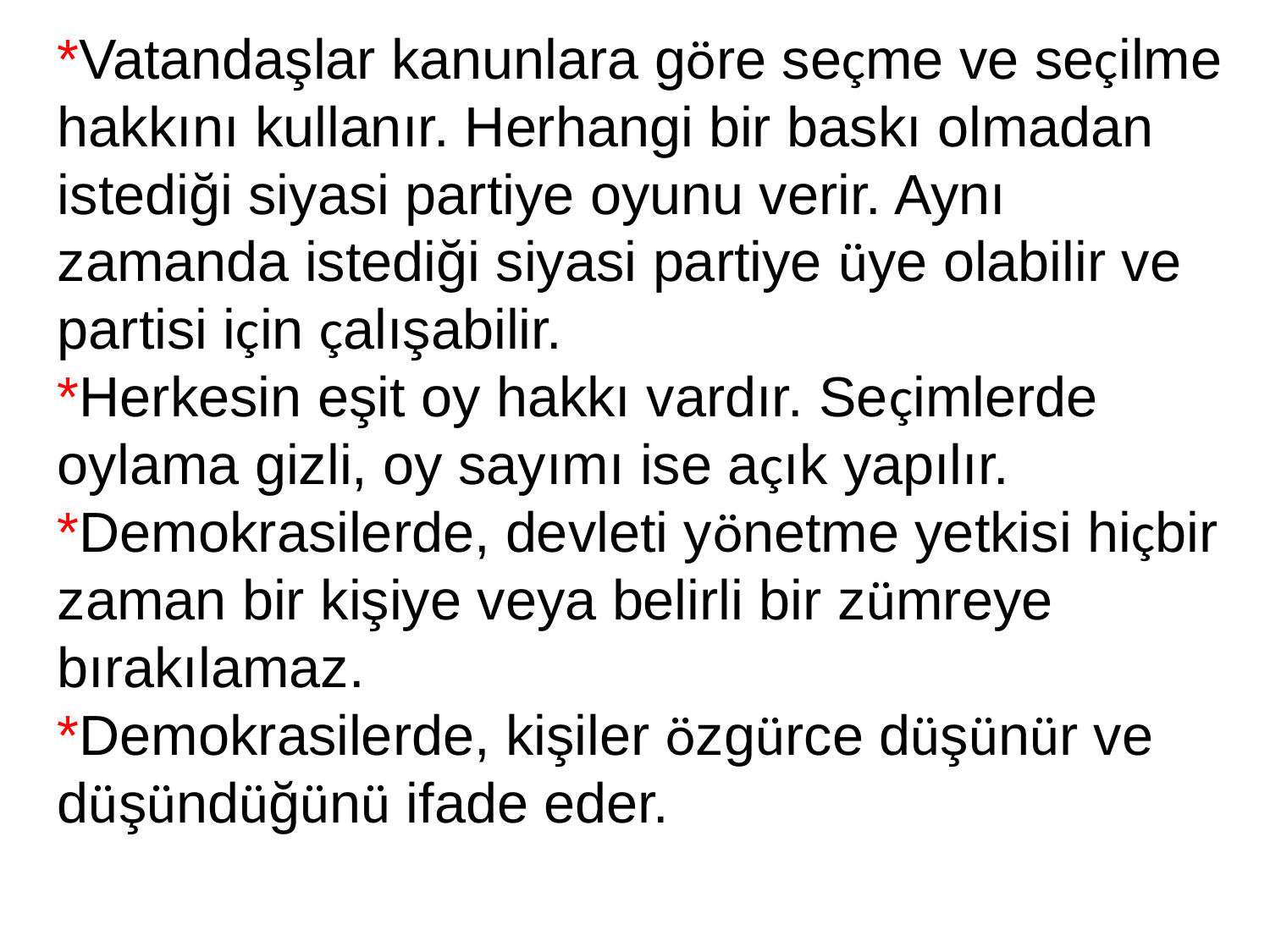

*Vatandaşlar kanunlara göre seçme ve seçilme hakkını kullanır. Herhangi bir baskı olmadan istediği siyasi partiye oyunu verir. Aynı zamanda istediği siyasi partiye üye olabilir ve partisi için çalışabilir.
*Herkesin eşit oy hakkı vardır. Seçimlerde oylama gizli, oy sayımı ise açık yapılır.
*Demokrasilerde, devleti yönetme yetkisi hiçbir zaman bir kişiye veya belirli bir zümreye bırakılamaz.
*Demokrasilerde, kişiler özgürce düşünür ve düşündüğünü ifade eder.